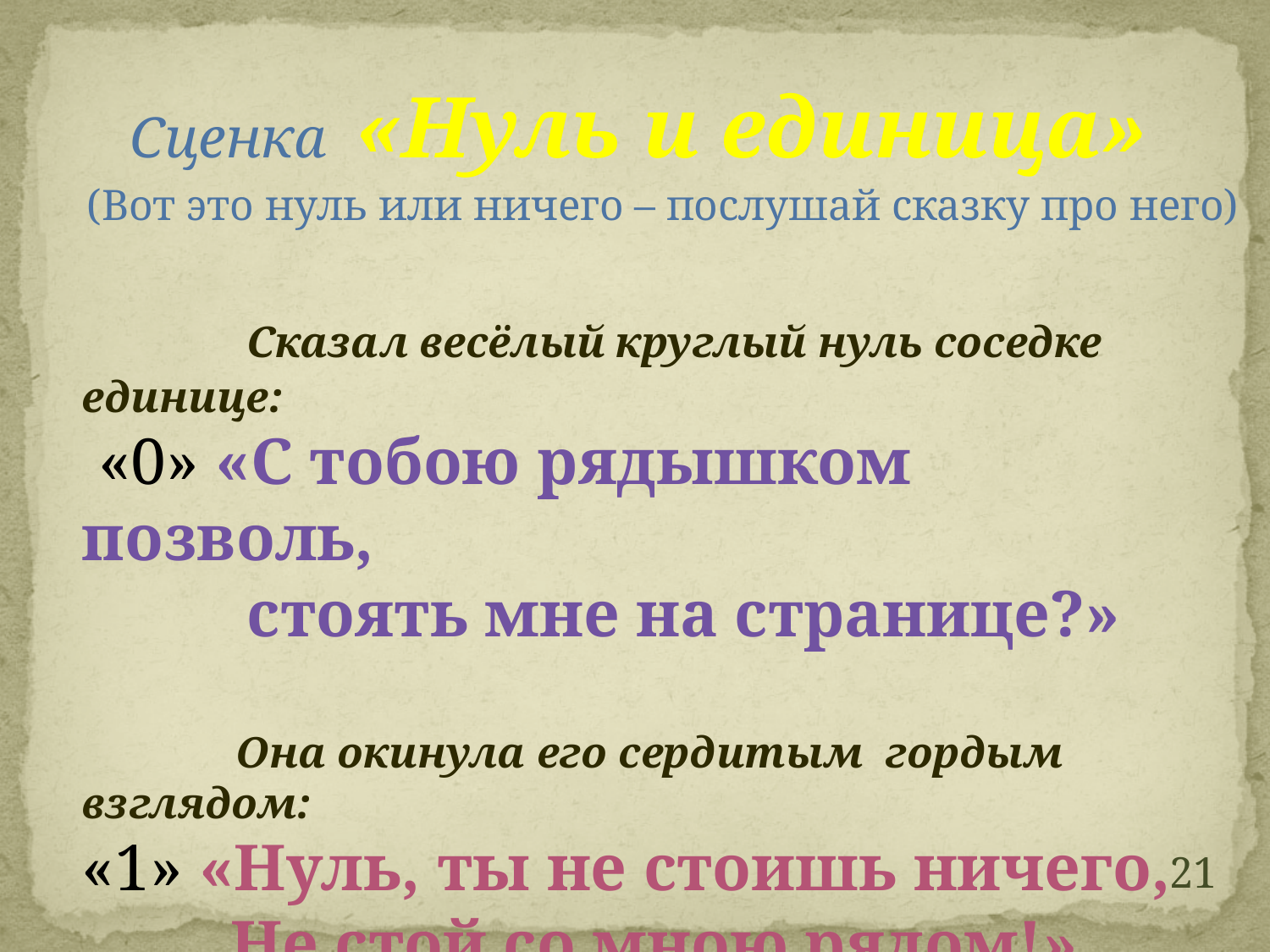

Сценка  «Нуль и единица»
(Вот это нуль или ничего – послушай сказку про него)
          Сказал весёлый круглый нуль соседке единице:
 «0» «С тобою рядышком позволь,
          стоять мне на странице?»

              Она окинула его сердитым  гордым взглядом:
«1» «Нуль, ты не стоишь ничего,
         Не стой со мною рядом!»
21